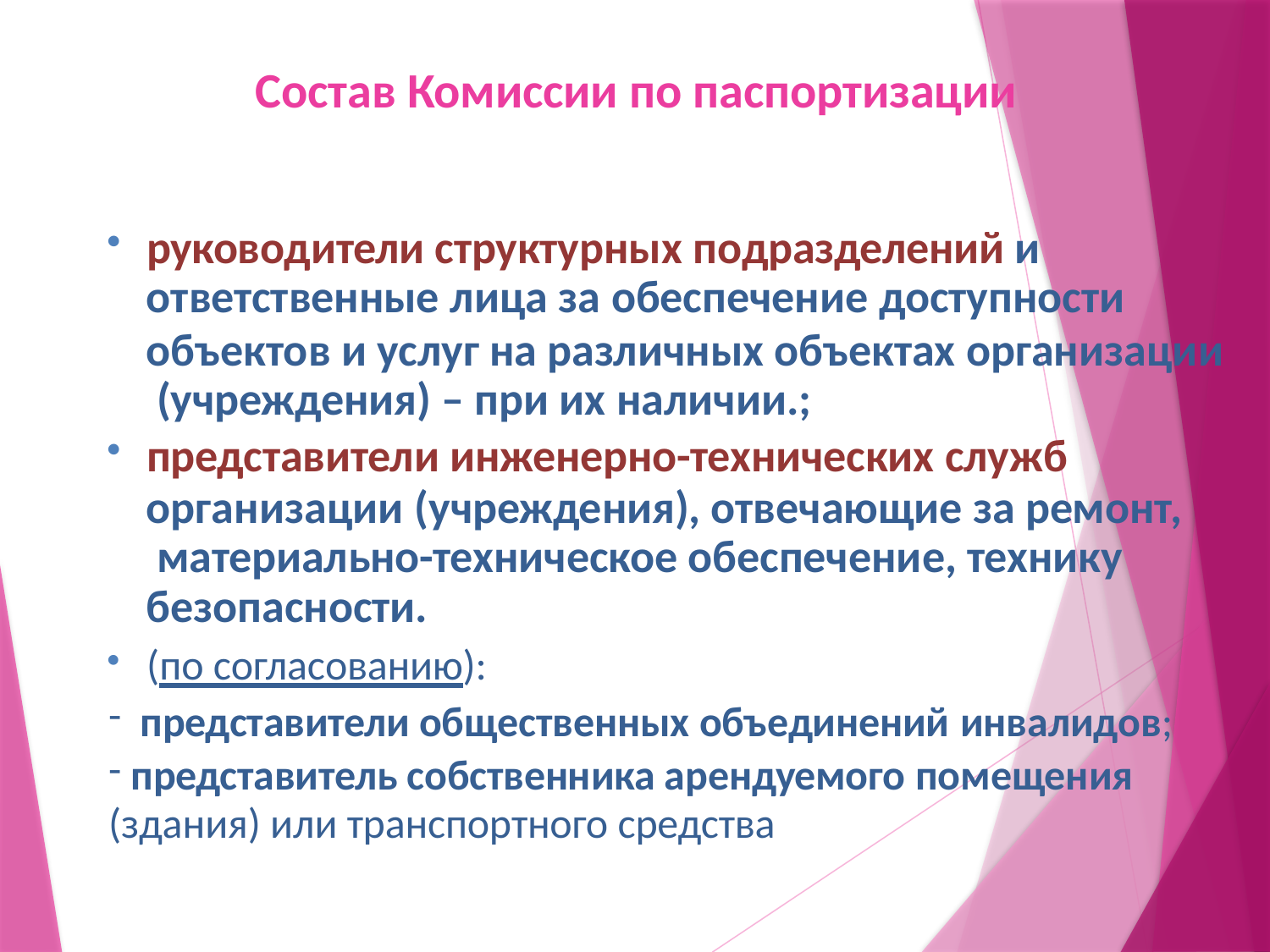

# Состав Комиссии по паспортизации
руководители структурных подразделений и
ответственные лица за обеспечение доступности
объектов и услуг на различных объектах организации  (учреждения) – при их наличии.;
представители инженерно-технических служб
организации (учреждения), отвечающие за ремонт,  материально-техническое обеспечение, технику  безопасности.
(по согласованию):
представители общественных объединений инвалидов;
представитель собственника арендуемого помещения
(здания) или транспортного средства